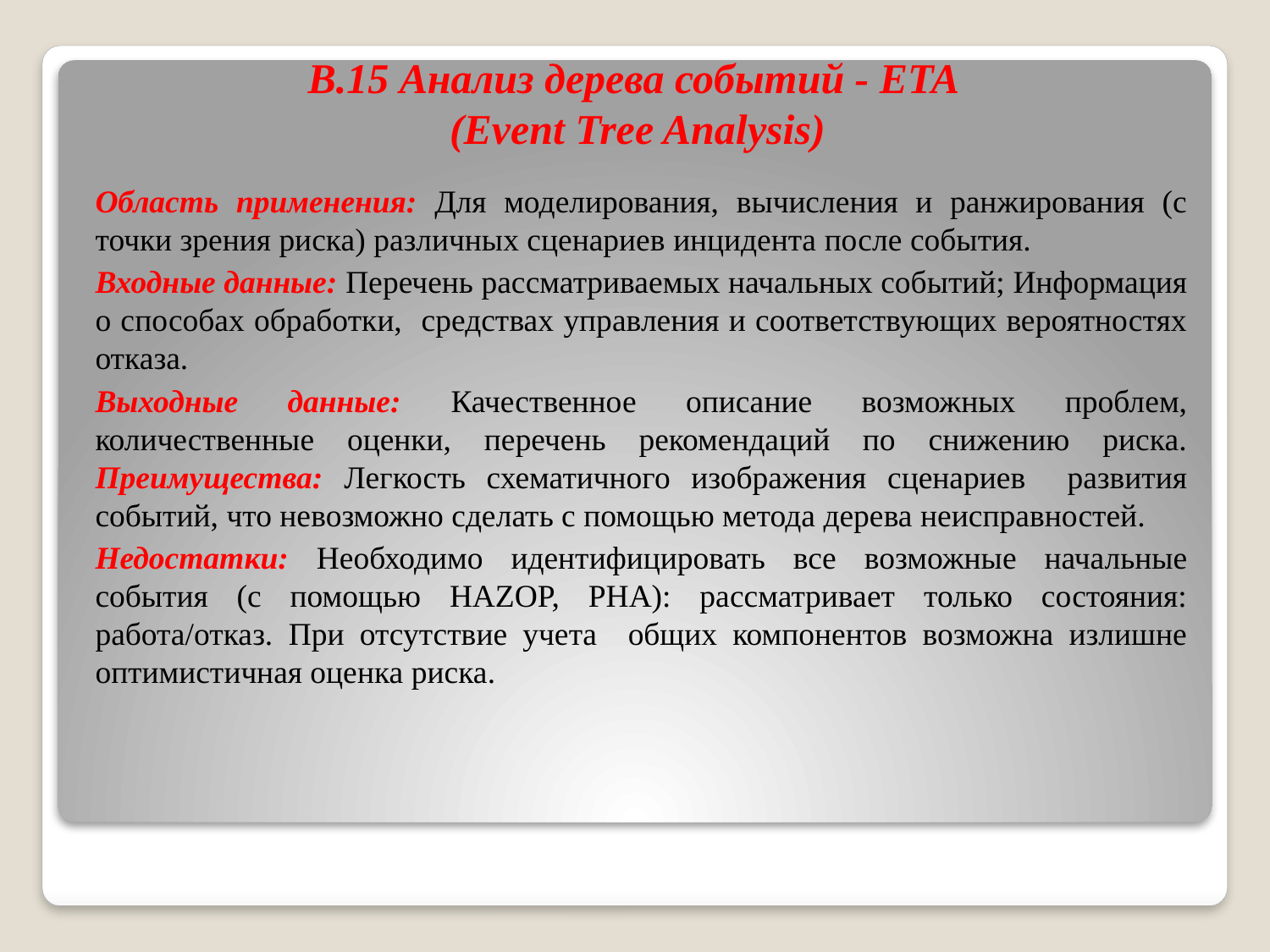

# B.15 Анализ дерева событий - ETA (Event Tree Analysis)
Область применения: Для моделирования, вычисления и ранжирования (с точки зрения риска) различных сценариев инцидента после события.
Входные данные: Перечень рассматриваемых начальных событий; Информация о способах обработки,  средствах управления и соответствующих вероятностях отказа.
Выходные данные: Качественное описание возможных проблем, количественные оценки, перечень рекомендаций по снижению риска.
Преимущества: Легкость схематичного изображения сценариев  развития событий, что невозможно сделать с помощью метода дерева неисправностей.
Недостатки: Необходимо идентифицировать все возможные начальные события (с помощью HAZOP, PHA): рассматривает только состояния: работа/отказ. При отсутствие учета  общих компонентов возможна излишне оптимистичная оценка риска.